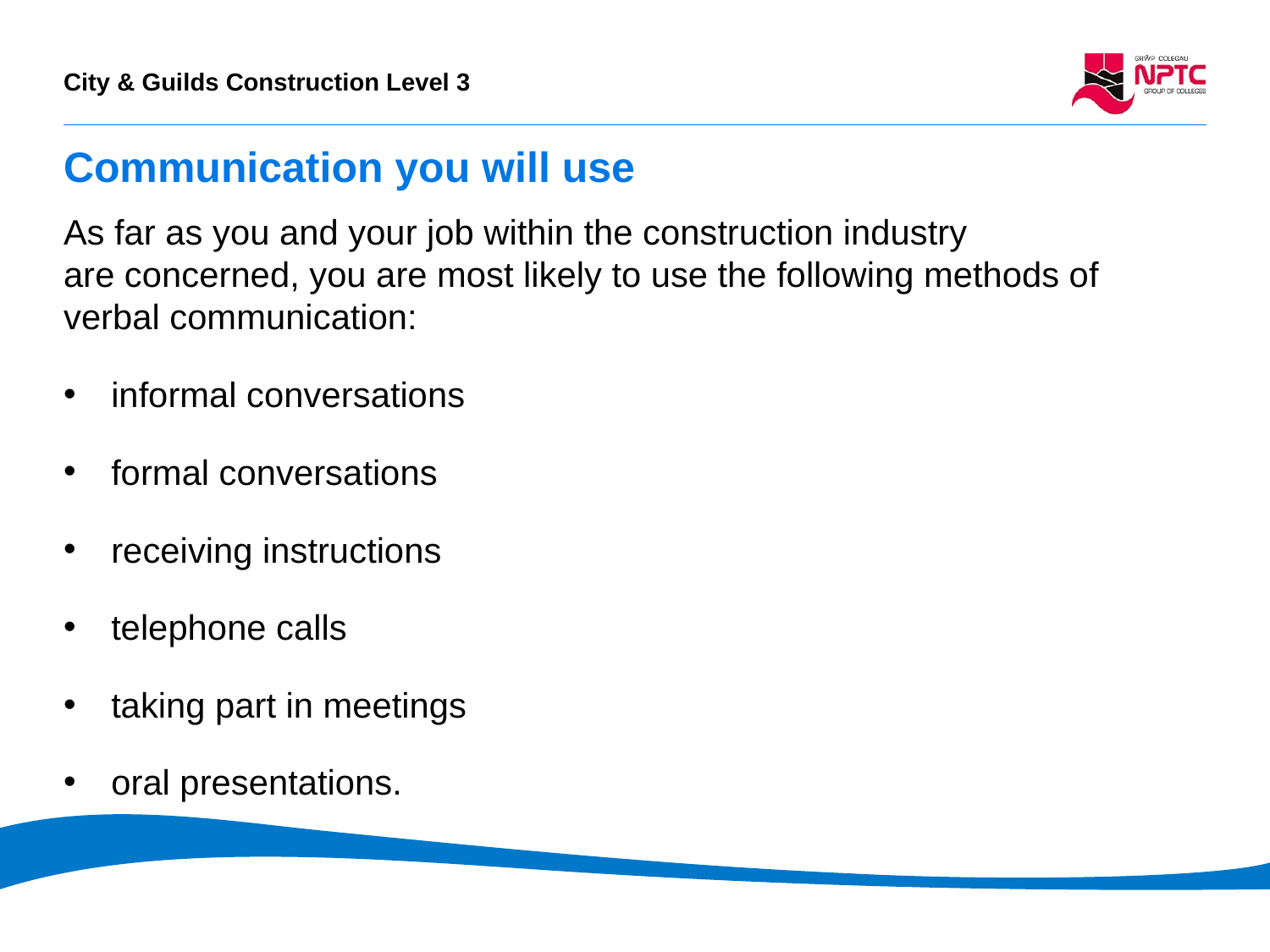

# Communication you will use
As far as you and your job within the construction industry are concerned, you are most likely to use the following methods of verbal communication:​
informal conversations​
formal conversations​
receiving instructions​
telephone calls​
taking part in meetings​
oral presentations.